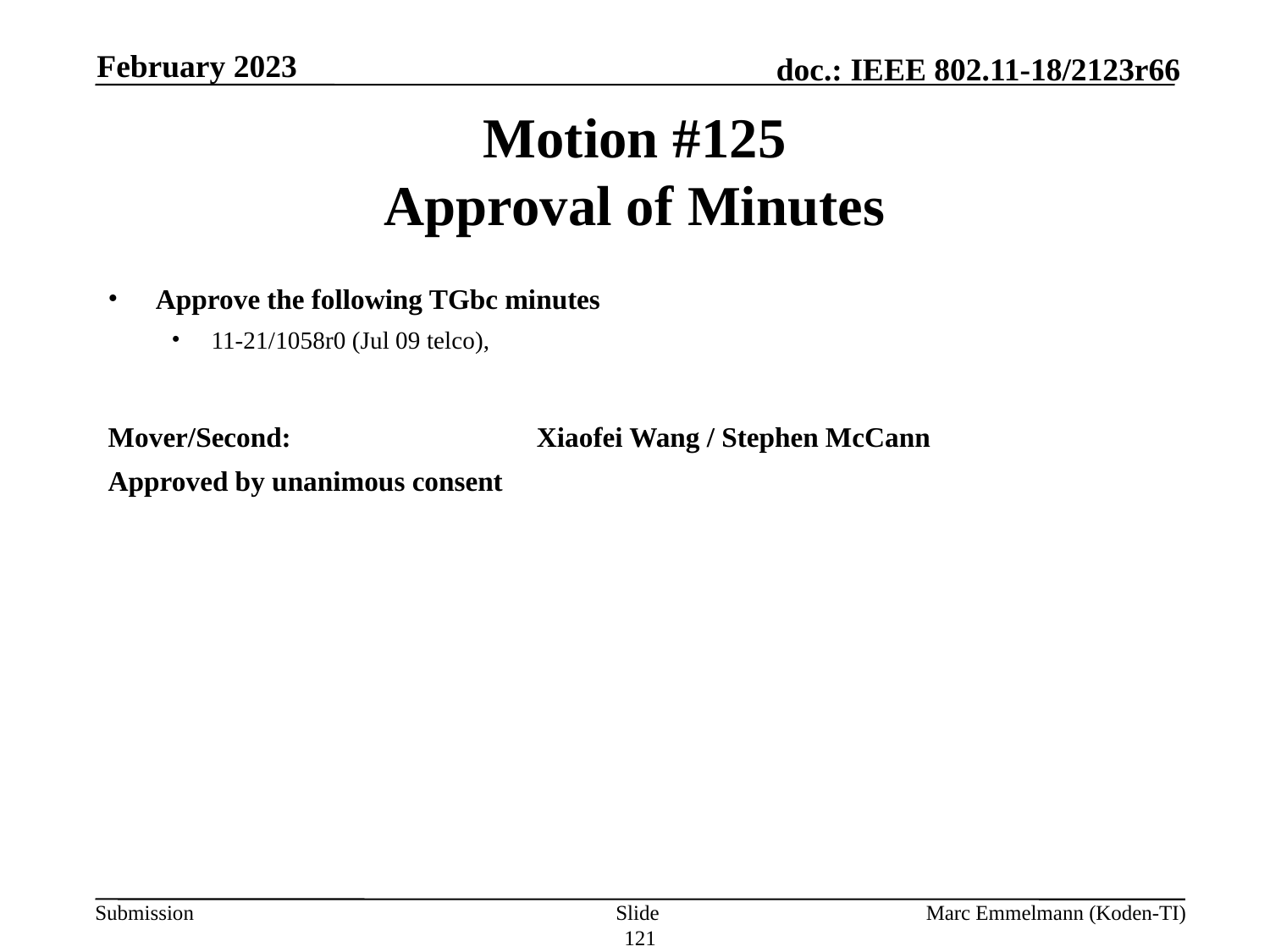

February 2023
# Motion #125 Approval of Minutes
Approve the following TGbc minutes
11-21/1058r0 (Jul 09 telco),

Mover/Second:		Xiaofei Wang / Stephen McCann
Approved by unanimous consent
Slide 121
Marc Emmelmann (Koden-TI)